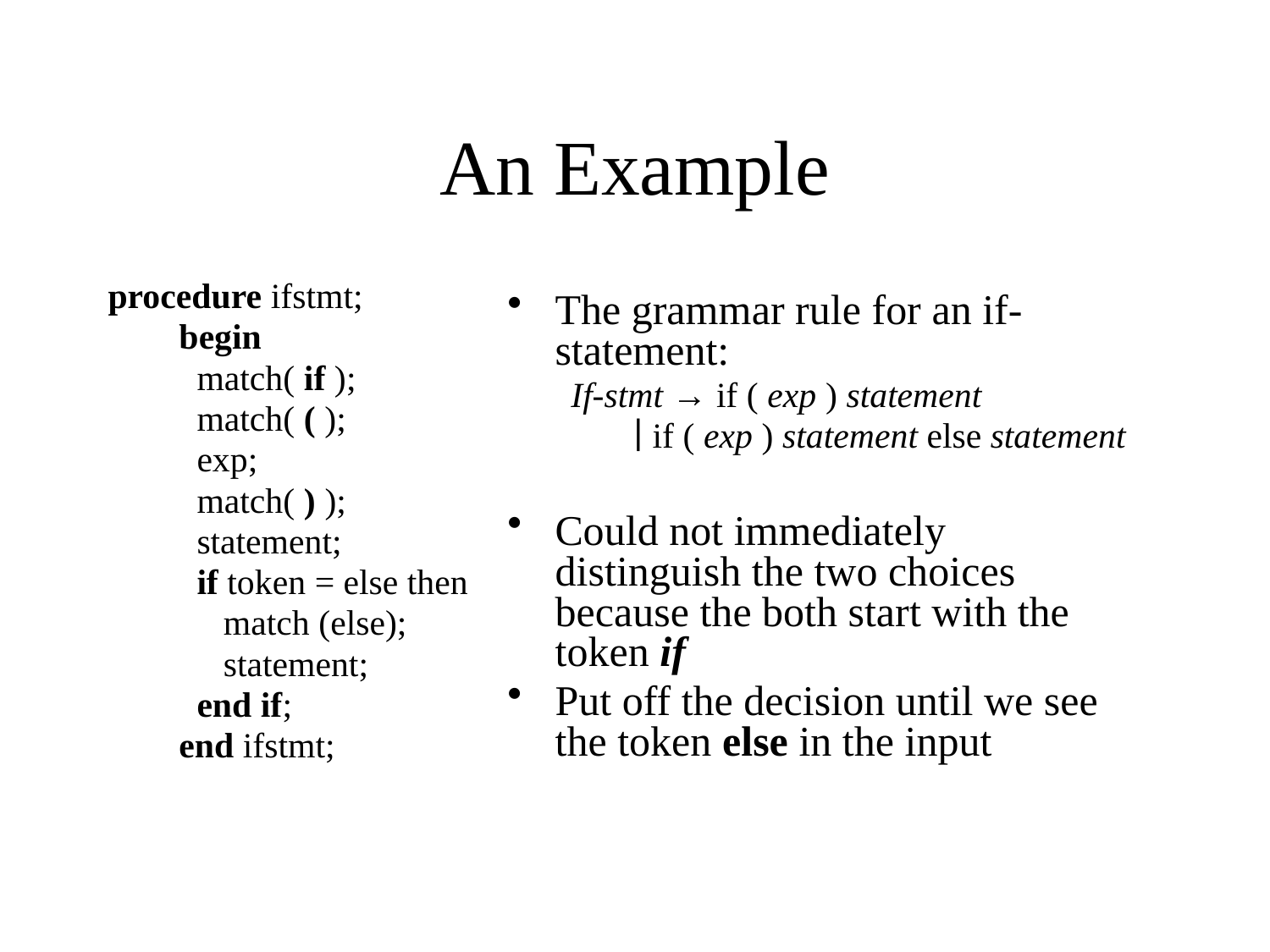

# An Example
procedure ifstmt;
        begin
          match( if );
          match( ( );
          exp;
          match( ) );
          statement;
          if token = else then
             match (else);
             statement;
          end if;
        end ifstmt;
The grammar rule for an if-statement:
If-stmt → if ( exp ) statement
       ∣ if ( exp ) statement else statement

Could not immediately distinguish the two choices because the both start with the token if
Put off the decision until we see the token else in the input